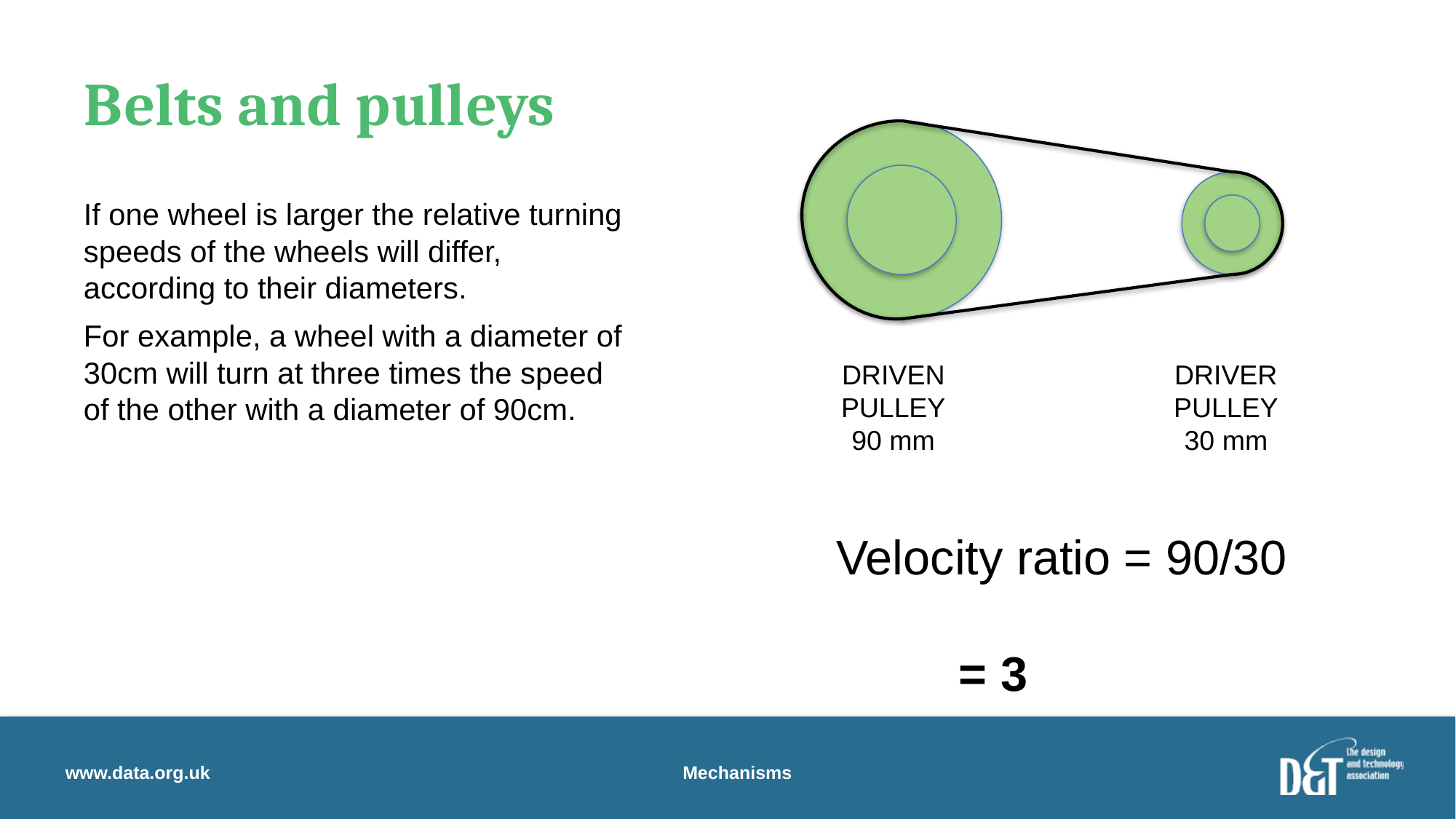

# Belts and pulleys

If one wheel is larger the relative turning speeds of the wheels will differ, according to their diameters.
For example, a wheel with a diameter of 30cm will turn at three times the speed of the other with a diameter of 90cm.

DRIVEN PULLEY
90 mm
DRIVER PULLEY
30 mm
Velocity ratio = 90/30
		  	    		 = 3